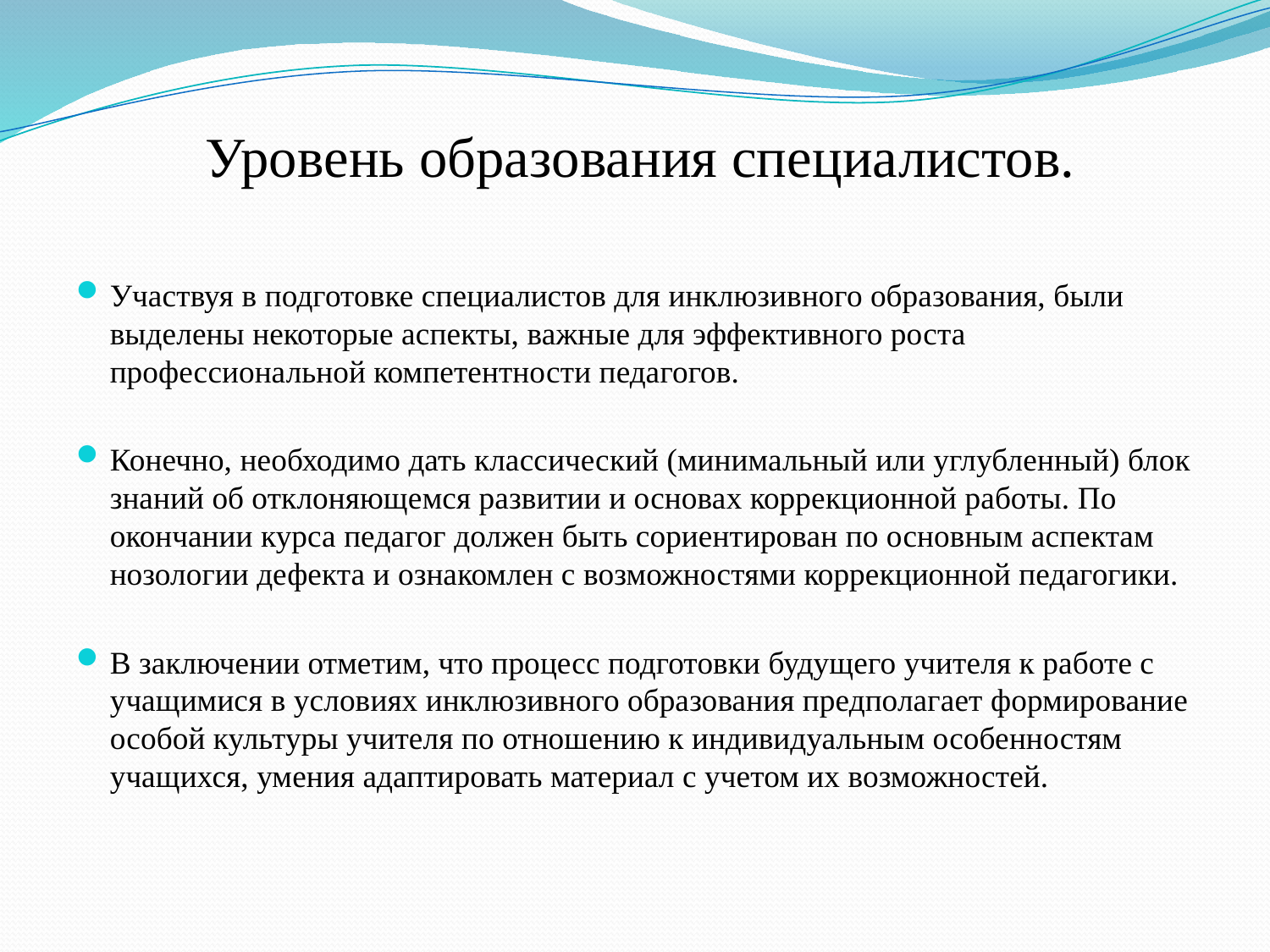

# Уровень образования специалистов.
Участвуя в подготовке специалистов для инклюзивного образования, были выделены некоторые аспекты, важные для эффективного роста профессиональной компетентности педагогов.

Конечно, необходимо дать классический (минимальный или углубленный) блок знаний об отклоняющемся развитии и основах коррекционной работы. По окончании курса педагог должен быть сориентирован по основным аспектам нозологии дефекта и ознакомлен с возможностями коррекционной педагогики.

В заключении отметим, что процесс подготовки будущего учителя к работе с учащимися в условиях инклюзивного образования предполагает формирование особой культуры учителя по отношению к индивидуальным особенностям учащихся, умения адаптировать материал с учетом их возможностей.